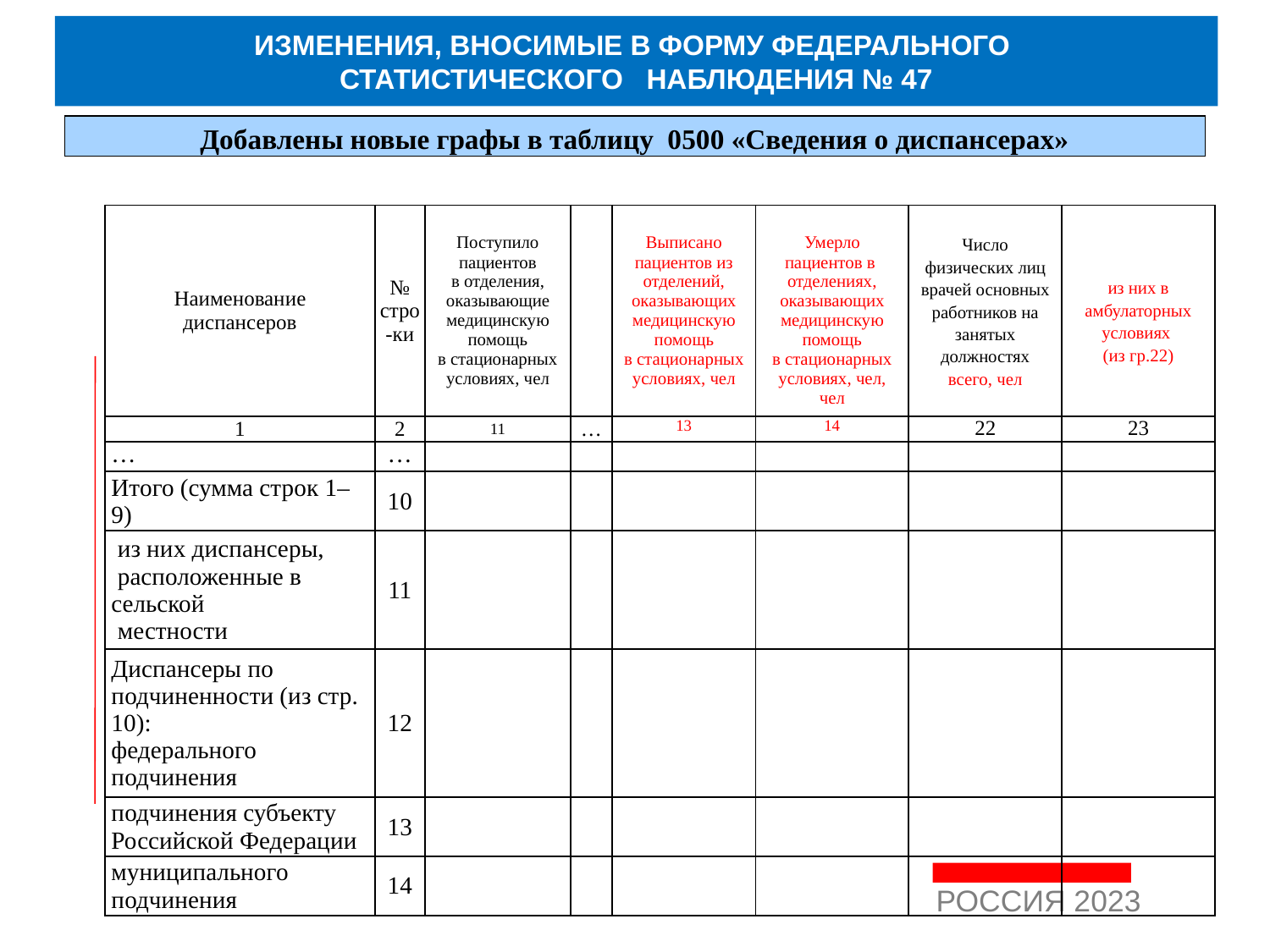

ИЗМЕНЕНИЯ, ВНОСИМЫЕ В ФОРМУ ФЕДЕРАЛЬНОГО
СТАТИСТИЧЕСКОГО   НАБЛЮДЕНИЯ № 47

Добавлены новые графы в таблицу  0500 «Сведения о диспансерах»

| Наименование диспансеров | № стро-ки | Поступило пациентов в отделения, оказывающие медицинскую помощь в стационарных условиях, чел |  | Выписано пациентов из отделений, оказывающих медицинскую помощь в стационарных условиях, чел | Умерло пациентов в отделениях, оказывающих медицинскую помощь в стационарных условиях, чел, чел | Число физических лиц врачей основных работников на занятых должностях всего, чел | из них в амбулаторных условиях (из гр.22) |
| --- | --- | --- | --- | --- | --- | --- | --- |
| 1 | 2 | 11 | … | 13 | 14 | 22 | 23 |
| … | … |  |  |  |  |  |  |
| Итого (сумма строк 1–9) | 10 |  |  |  |  |  |  |
| из них диспансеры, расположенные в сельской местности | 11 |  |  |  |  |  |  |
| Диспансеры по подчиненности (из стр. 10): федерального подчинения | 12 |  |  |  |  |  |  |
| подчинения субъекту Российской Федерации | 13 |  |  |  |  |  |  |
| муниципального подчинения | 14 |  |  |  |  |  |  |

РОССИЯ 2023